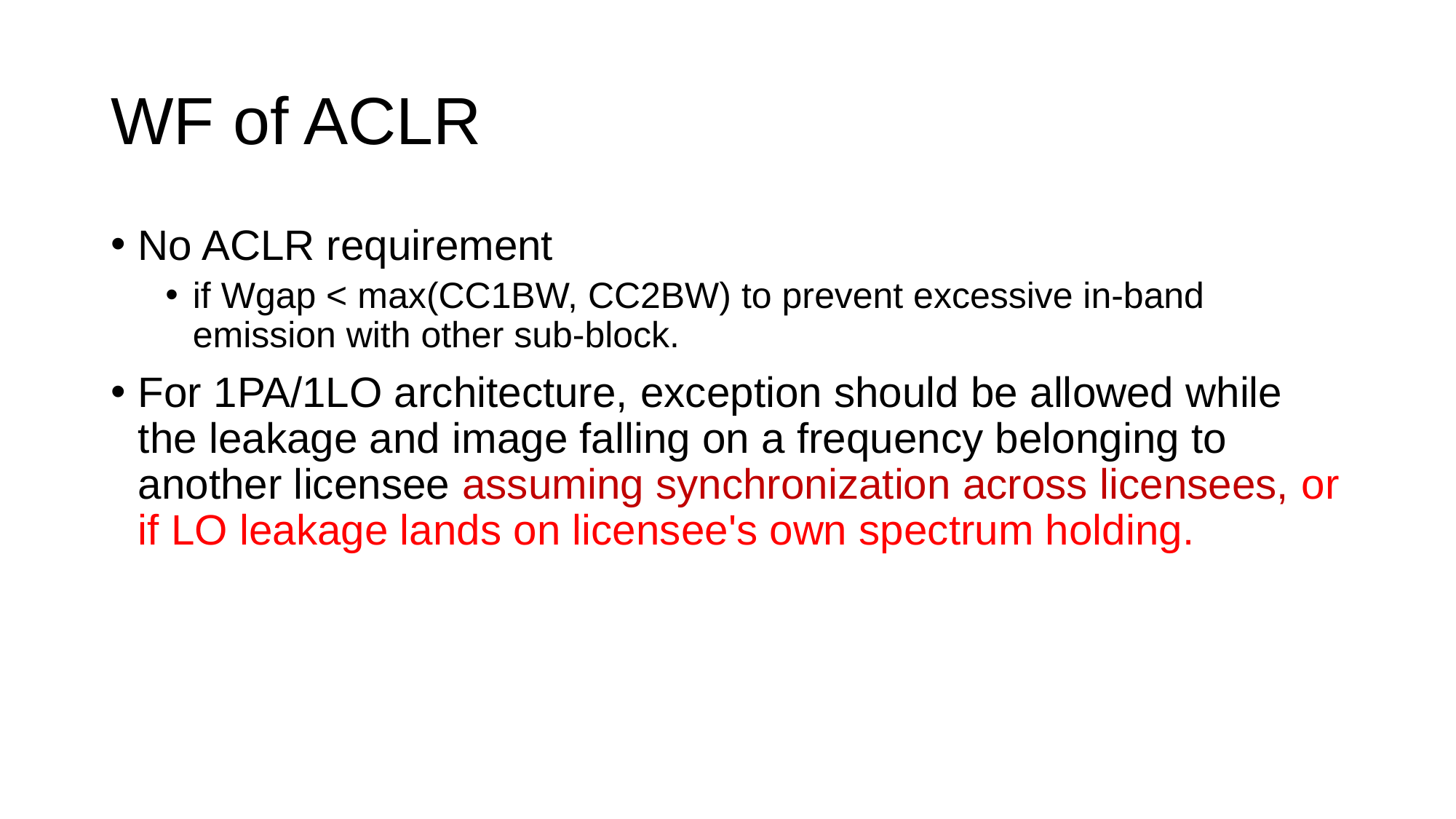

# WF of ACLR
No ACLR requirement
if Wgap < max(CC1BW, CC2BW) to prevent excessive in-band emission with other sub-block.
For 1PA/1LO architecture, exception should be allowed while the leakage and image falling on a frequency belonging to another licensee assuming synchronization across licensees, or if LO leakage lands on licensee's own spectrum holding.